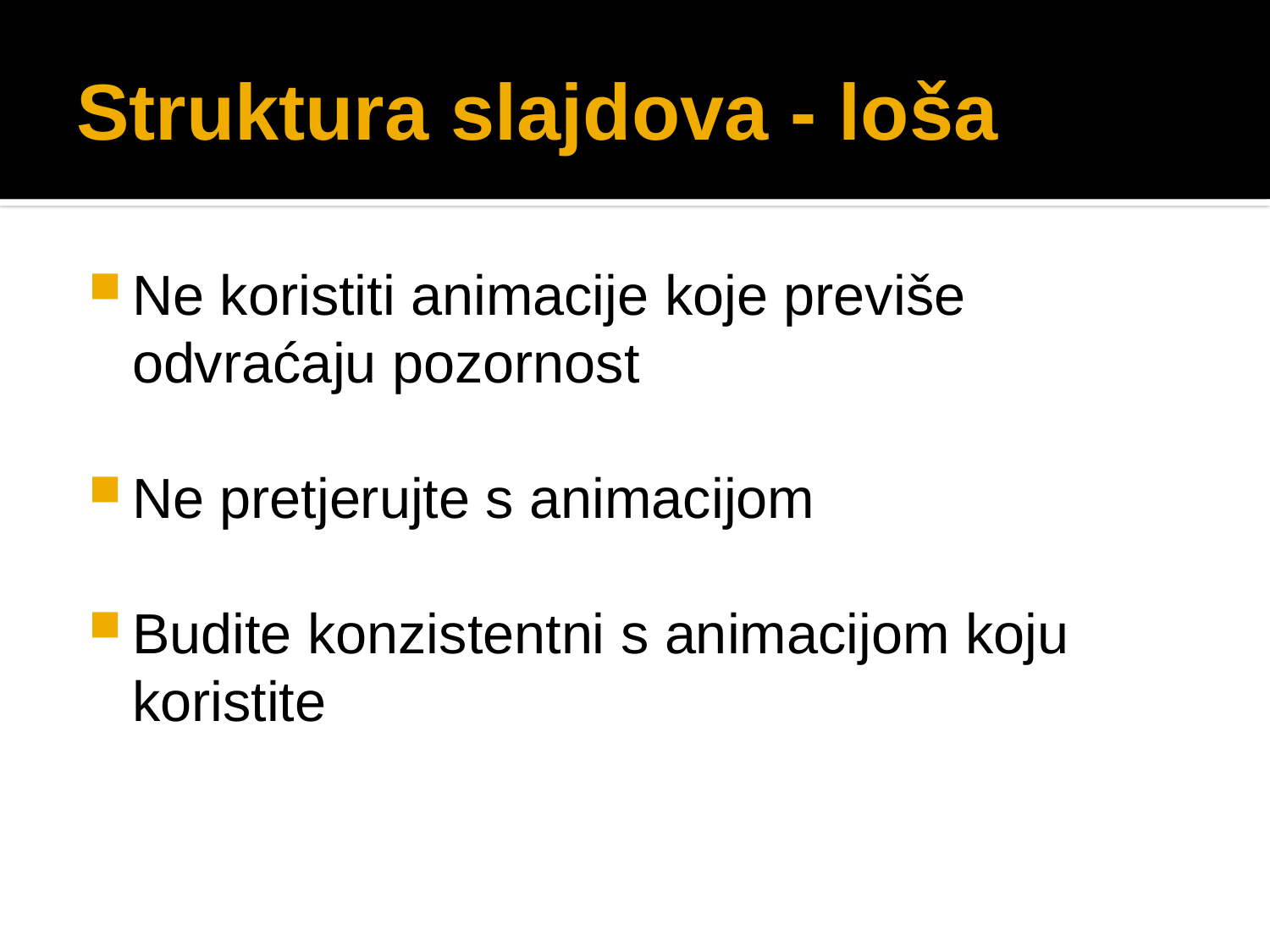

# Struktura slajdova - loša
Ne koristiti animacije koje previše odvraćaju pozornost

Ne pretjerujte s animacijom

Budite konzistentni s animacijom koju koristite